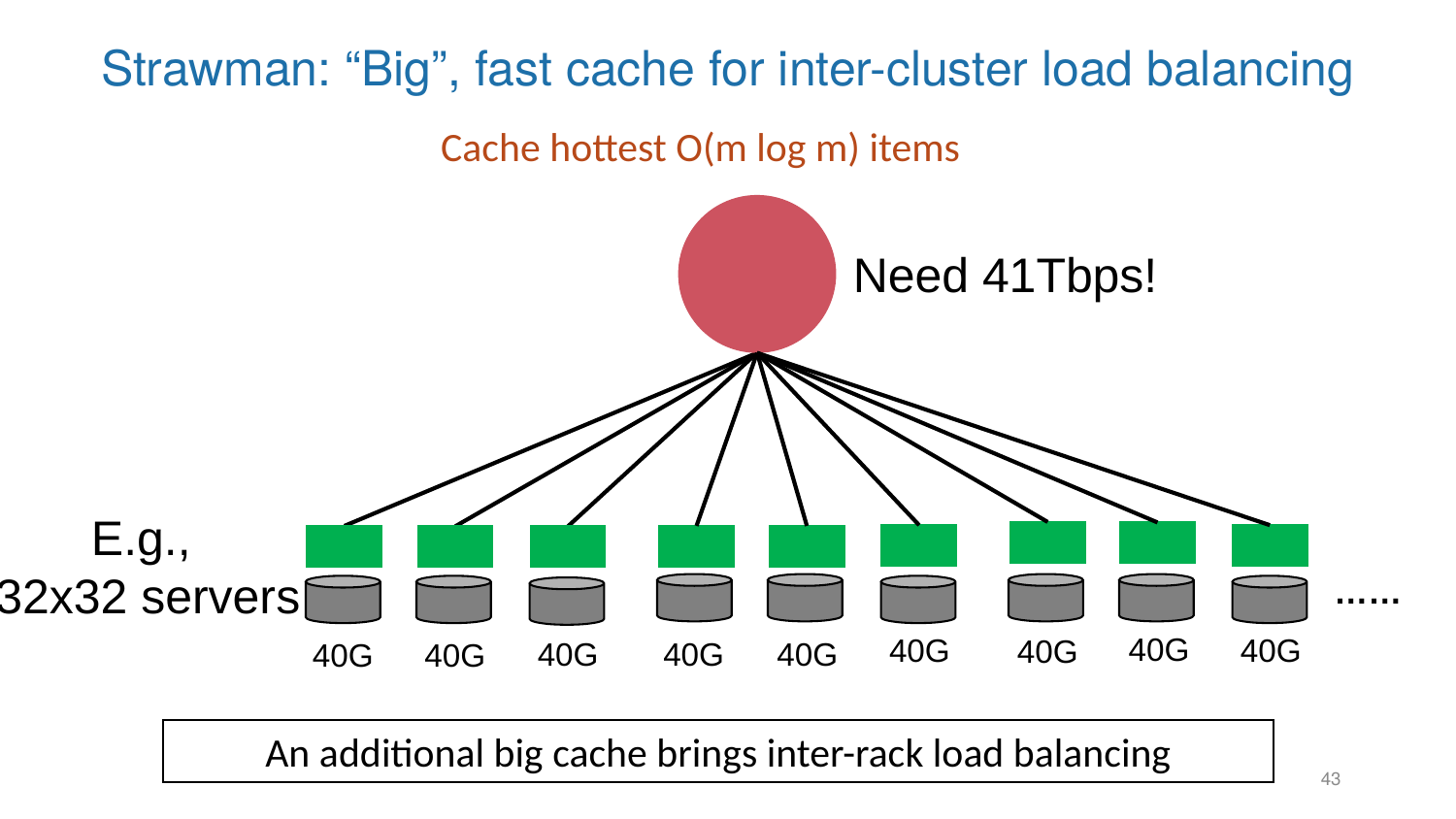

# Strawman: “Big”, fast cache for inter-cluster load balancing
Cache hottest O(m log m) items

Need 41Tbps!
E.g.,
32x32 servers

……

40G
40G
40G
40G
40G
40G
40G
40G
40G
An additional big cache brings inter-rack load balancing
43